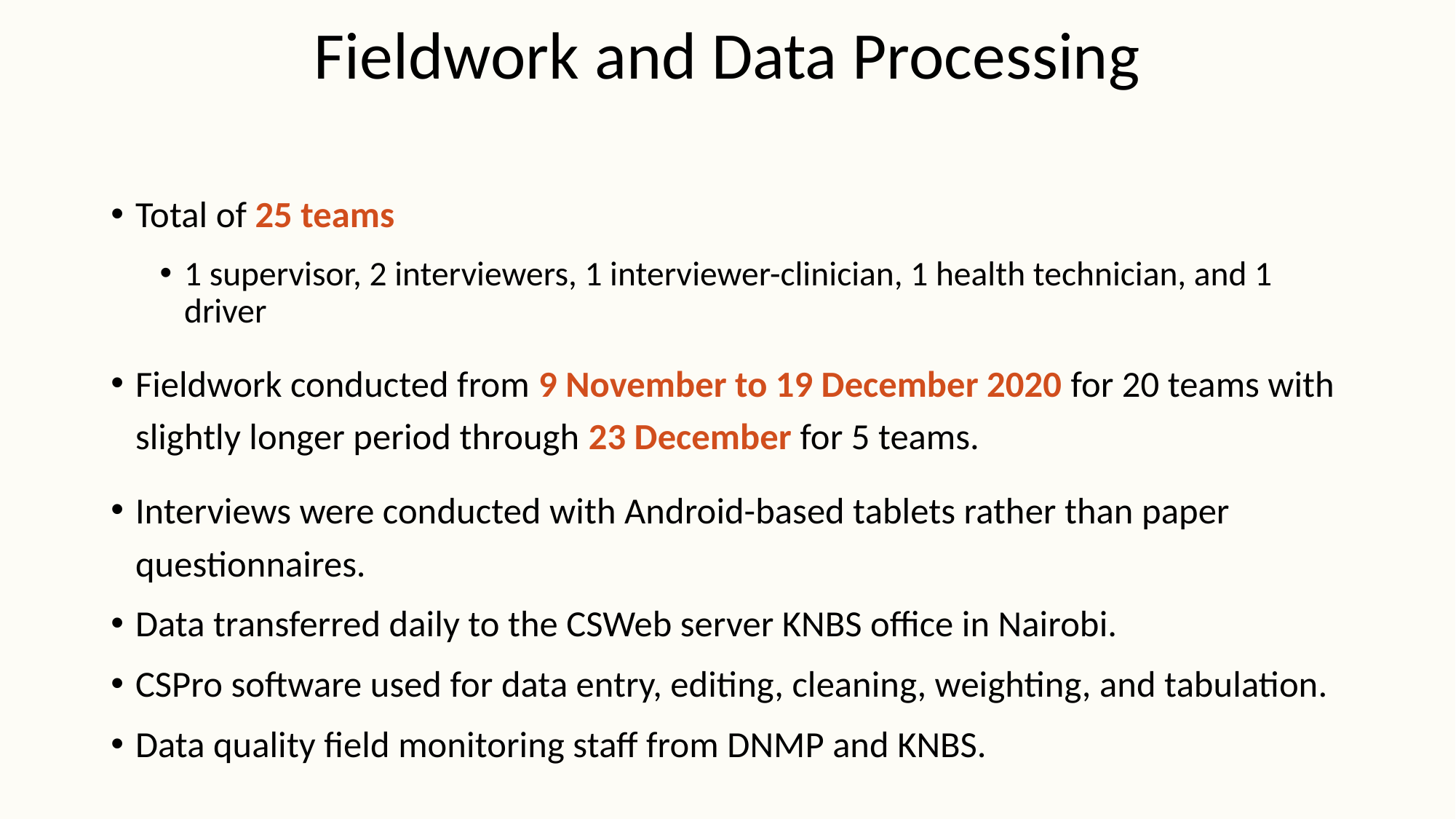

# Fieldwork and Data Processing
Total of 25 teams
1 supervisor, 2 interviewers, 1 interviewer-clinician, 1 health technician, and 1 driver
Fieldwork conducted from 9 November to 19 December 2020 for 20 teams with slightly longer period through 23 December for 5 teams.
Interviews were conducted with Android-based tablets rather than paper questionnaires.
Data transferred daily to the CSWeb server KNBS office in Nairobi.
CSPro software used for data entry, editing, cleaning, weighting, and tabulation.
Data quality field monitoring staff from DNMP and KNBS.